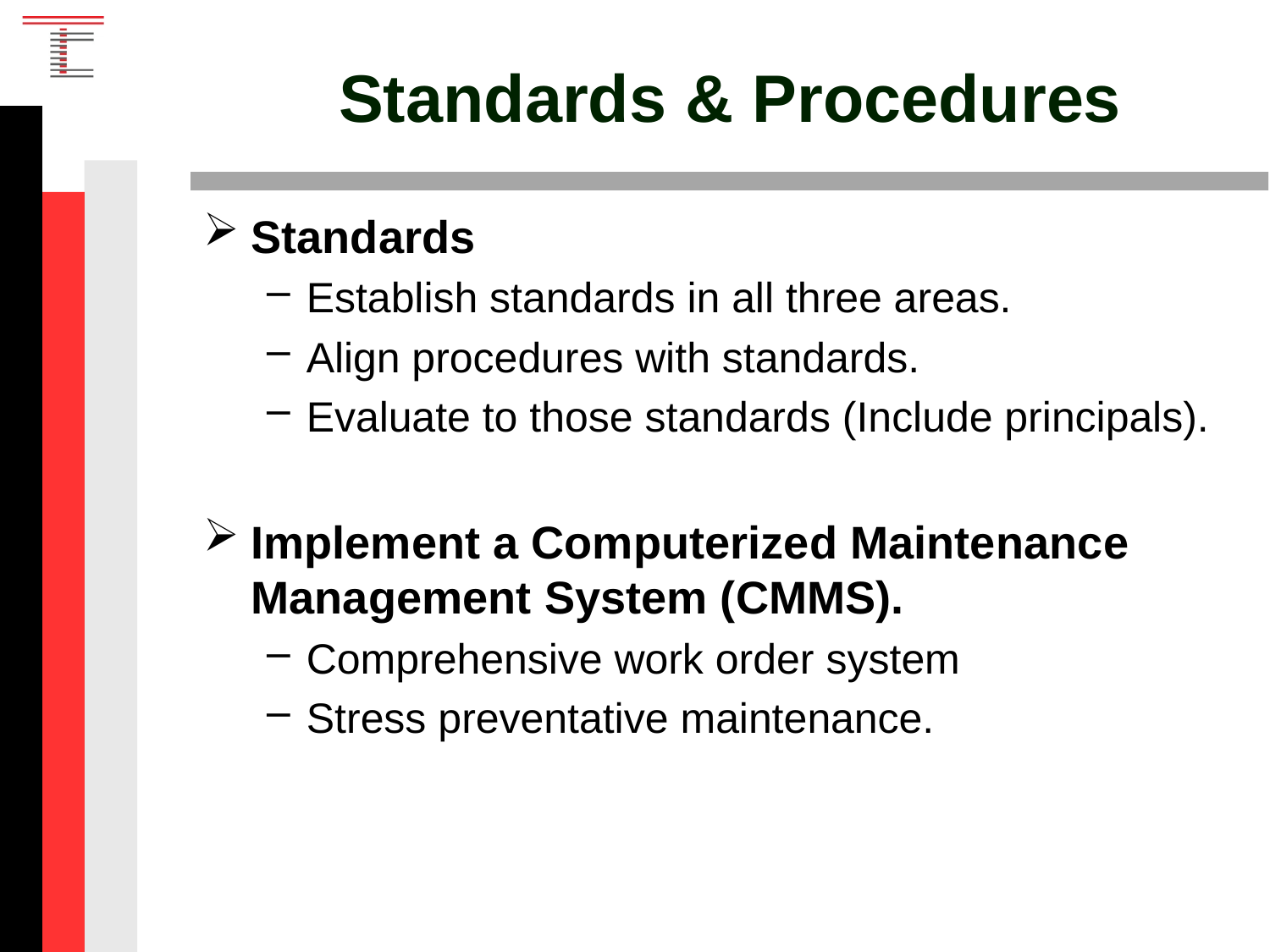

# Standards & Procedures
Standards
Establish standards in all three areas.
Align procedures with standards.
Evaluate to those standards (Include principals).

Implement a Computerized Maintenance Management System (CMMS).
Comprehensive work order system
Stress preventative maintenance.